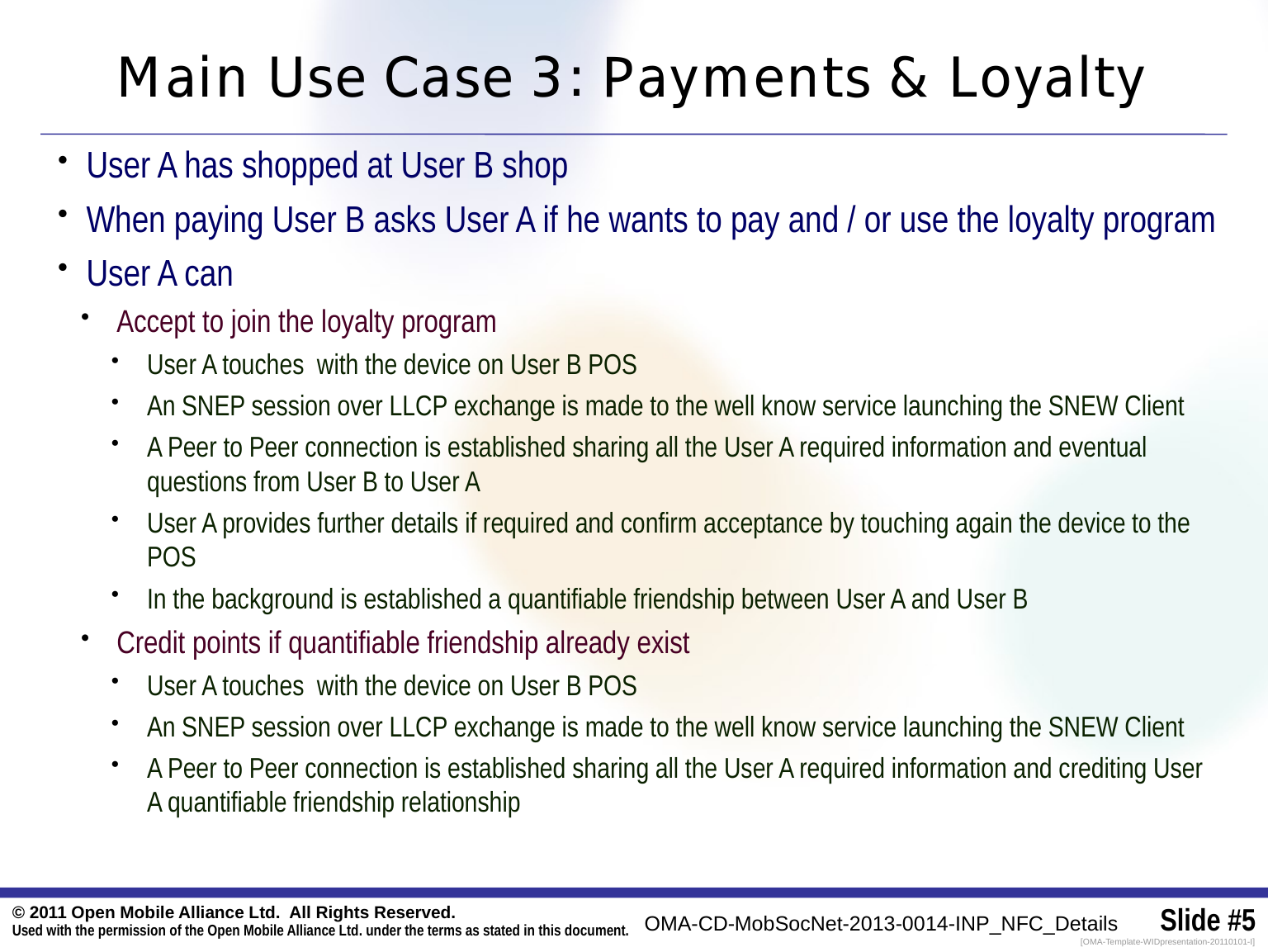

# Main Use Case 3: Payments & Loyalty
User A has shopped at User B shop
When paying User B asks User A if he wants to pay and / or use the loyalty program
User A can
Accept to join the loyalty program
User A touches  with the device on User B POS
An SNEP session over LLCP exchange is made to the well know service launching the SNEW Client
A Peer to Peer connection is established sharing all the User A required information and eventual questions from User B to User A
User A provides further details if required and confirm acceptance by touching again the device to the POS
In the background is established a quantifiable friendship between User A and User B
Credit points if quantifiable friendship already exist
User A touches  with the device on User B POS
An SNEP session over LLCP exchange is made to the well know service launching the SNEW Client
A Peer to Peer connection is established sharing all the User A required information and crediting User A quantifiable friendship relationship